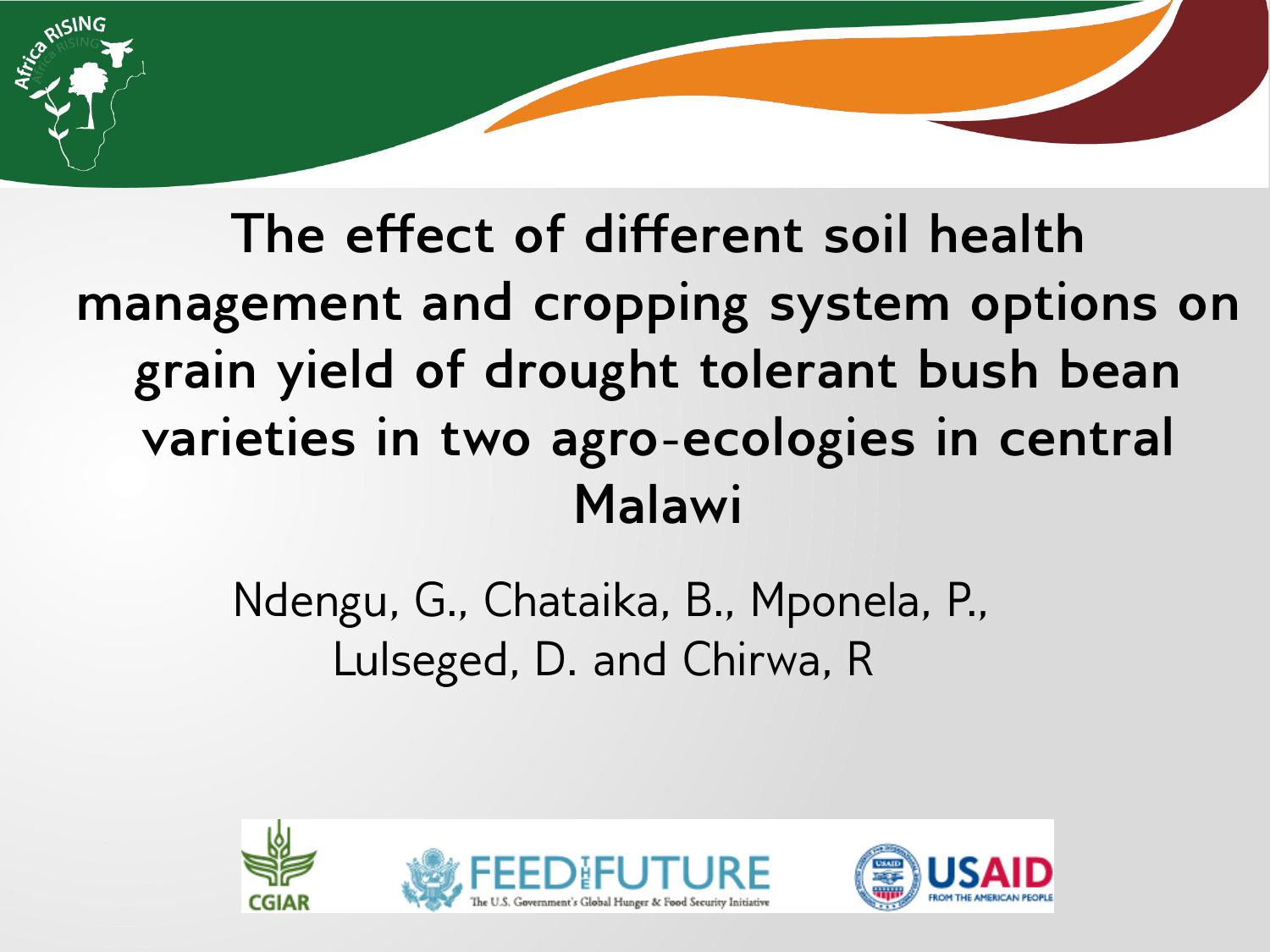

The effect of different soil health management and cropping system options on grain yield of drought tolerant bush bean varieties in two agro-ecologies in central Malawi

Ndengu, G., Chataika, B., Mponela, P., Lulseged, D. and Chirwa, R